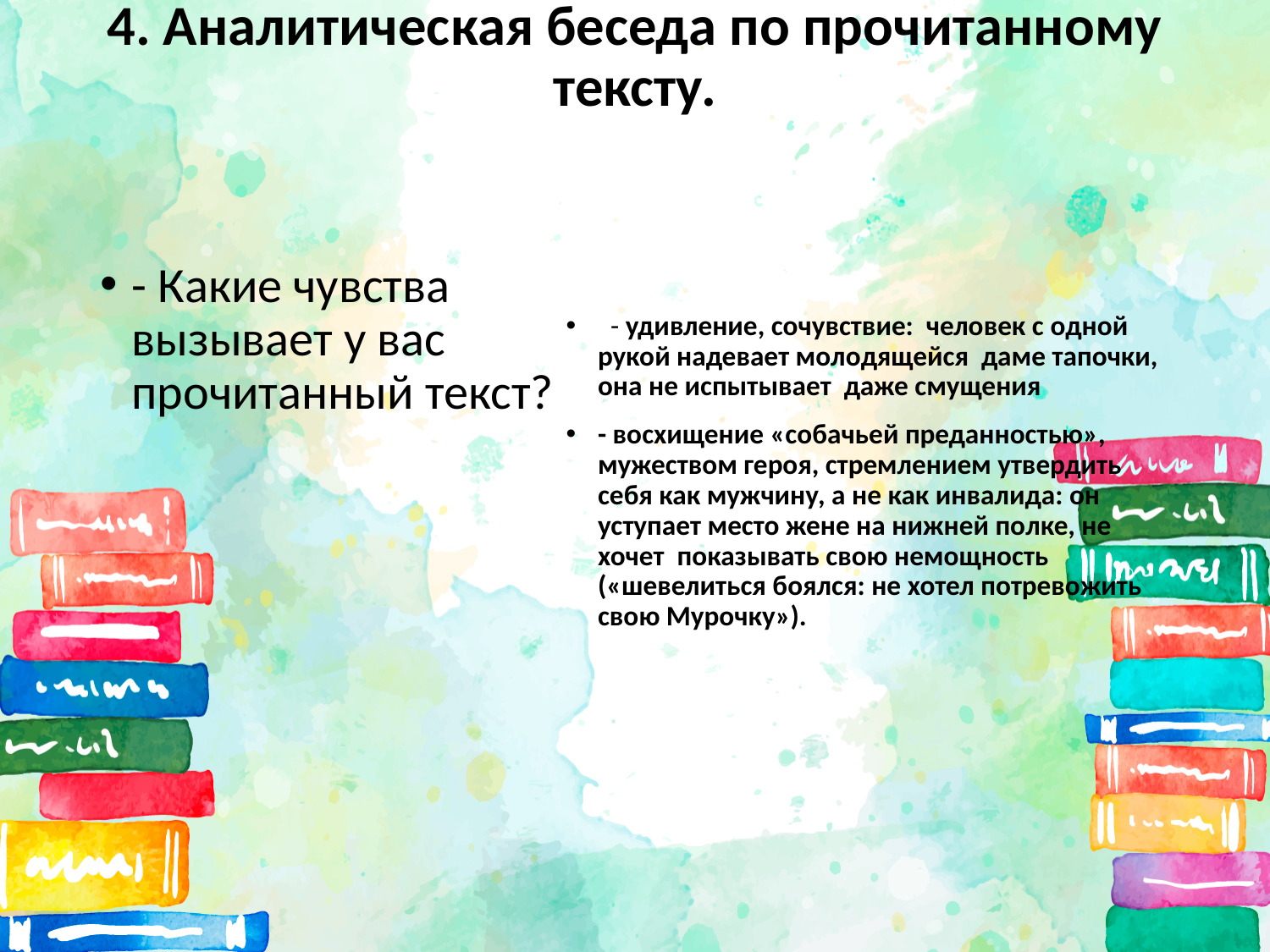

# 4. Аналитическая беседа по прочитанному тексту.
- Какие чувства вызывает у вас прочитанный текст?

  - удивление, сочувствие:  человек с одной рукой надевает молодящейся  даме тапочки, она не испытывает  даже смущения
- восхищение «собачьей преданностью», мужеством героя, стремлением утвердить себя как мужчину, а не как инвалида: он уступает место жене на нижней полке, не хочет  показывать свою немощность («шевелиться боялся: не хотел потревожить свою Мурочку»).